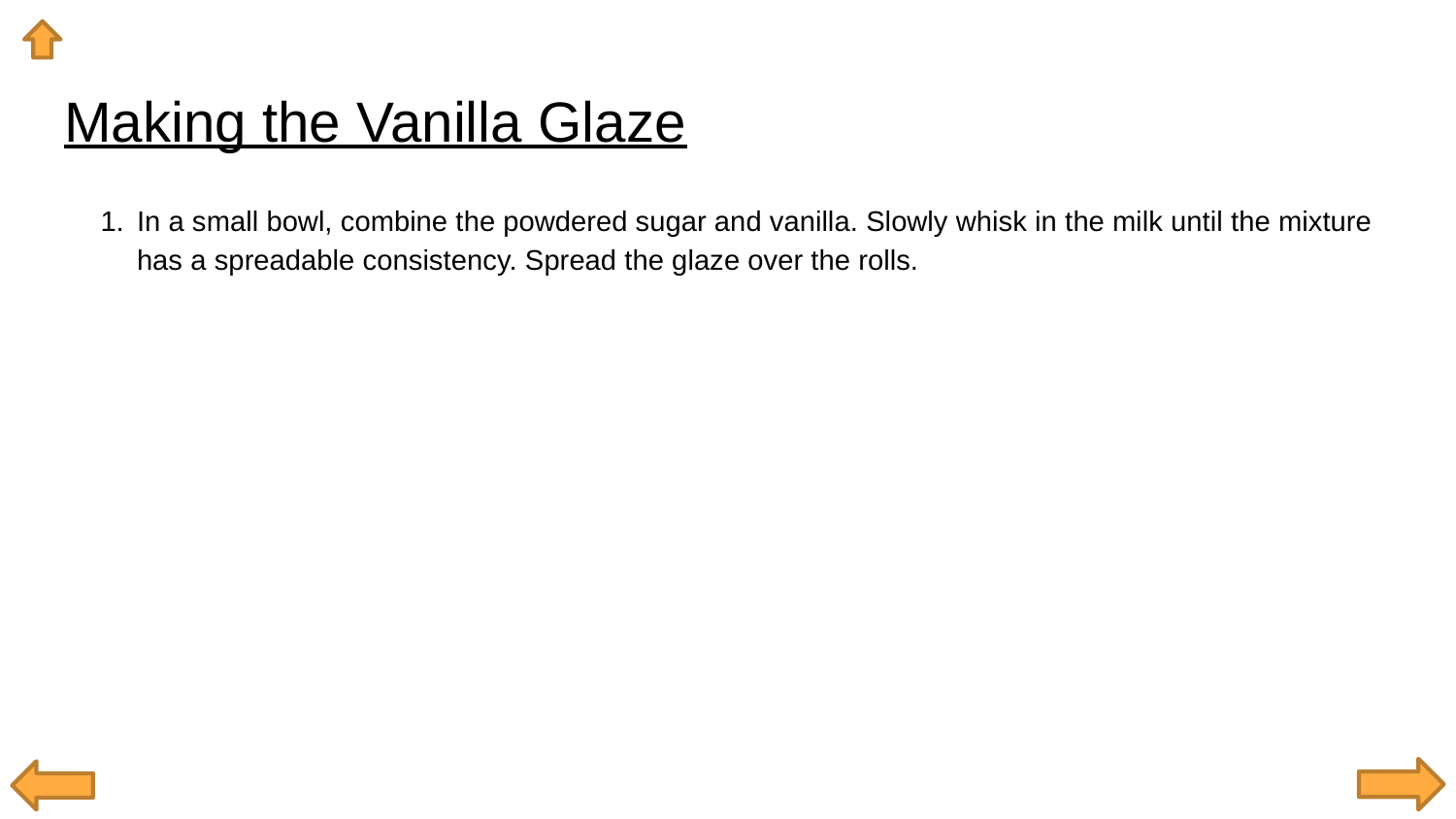

# Making the Vanilla Glaze
In a small bowl, combine the powdered sugar and vanilla. Slowly whisk in the milk until the mixture has a spreadable consistency. Spread the glaze over the rolls.